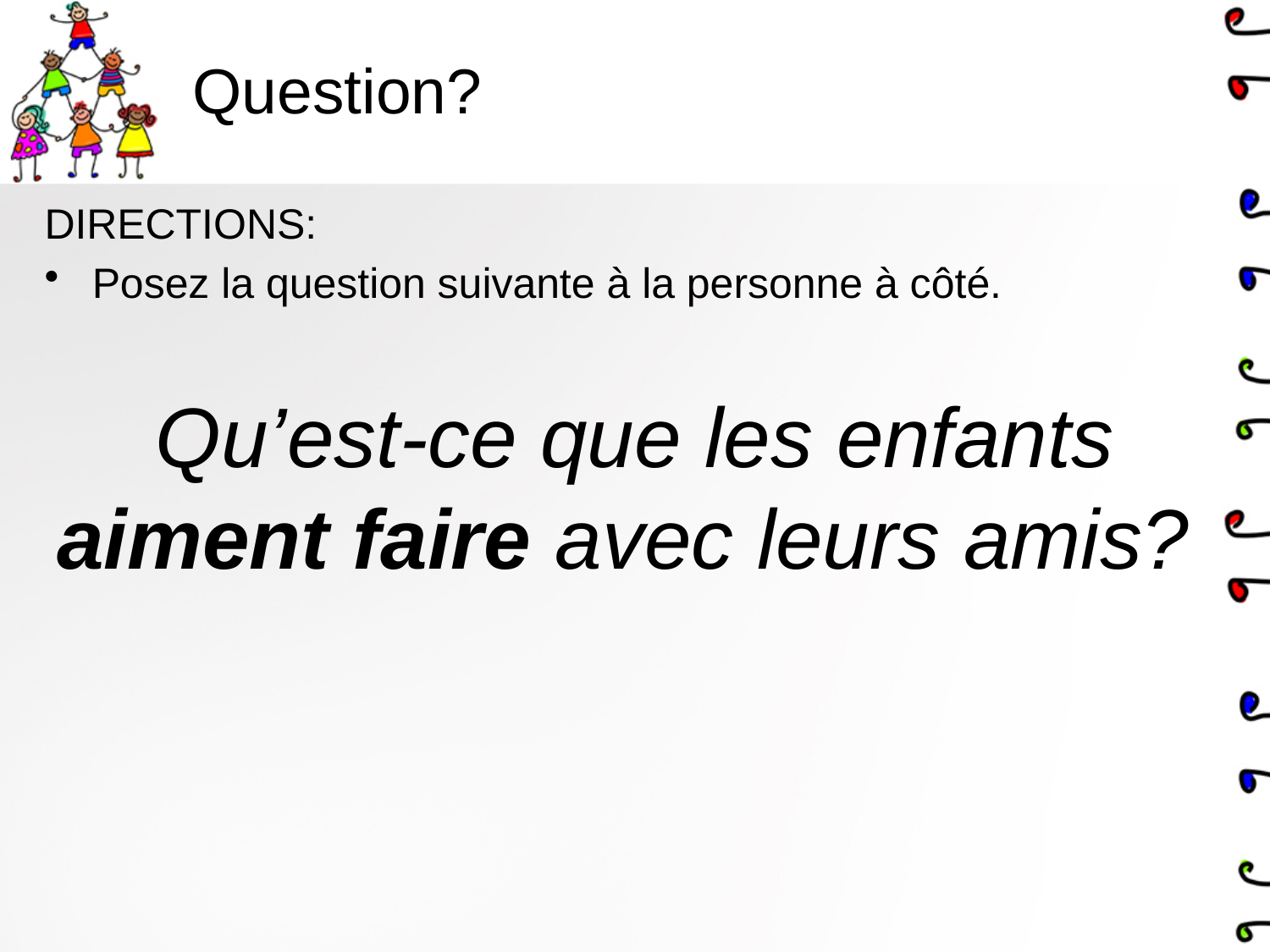

# Question?
DIRECTIONS:
Posez la question suivante à la personne à côté.

Qu’est-ce que les enfants aiment faire avec leurs amis?